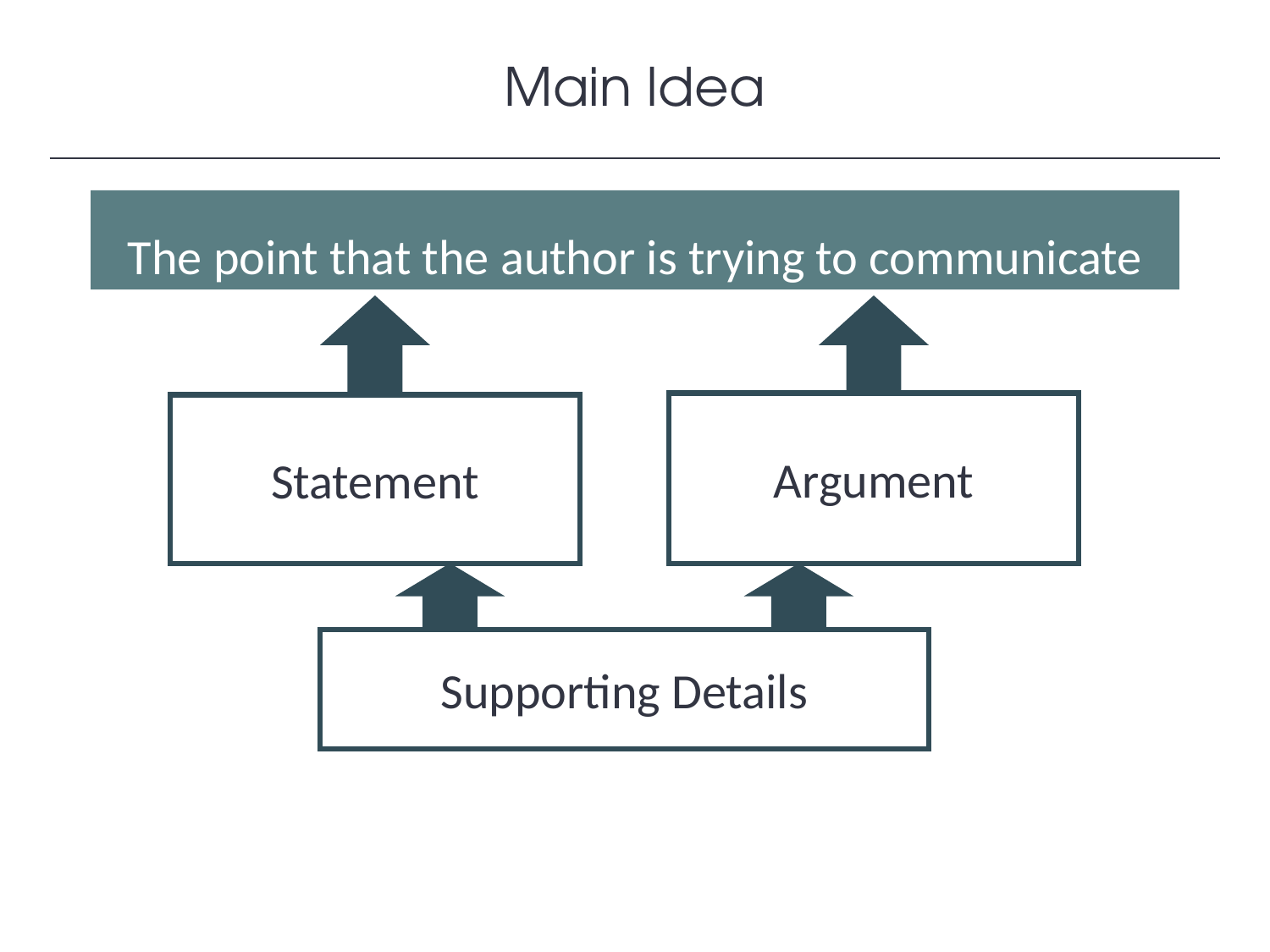

Main Idea
HAWKES LEARNING
The point that the author is trying to communicate

Argument
Statement

Supporting Details